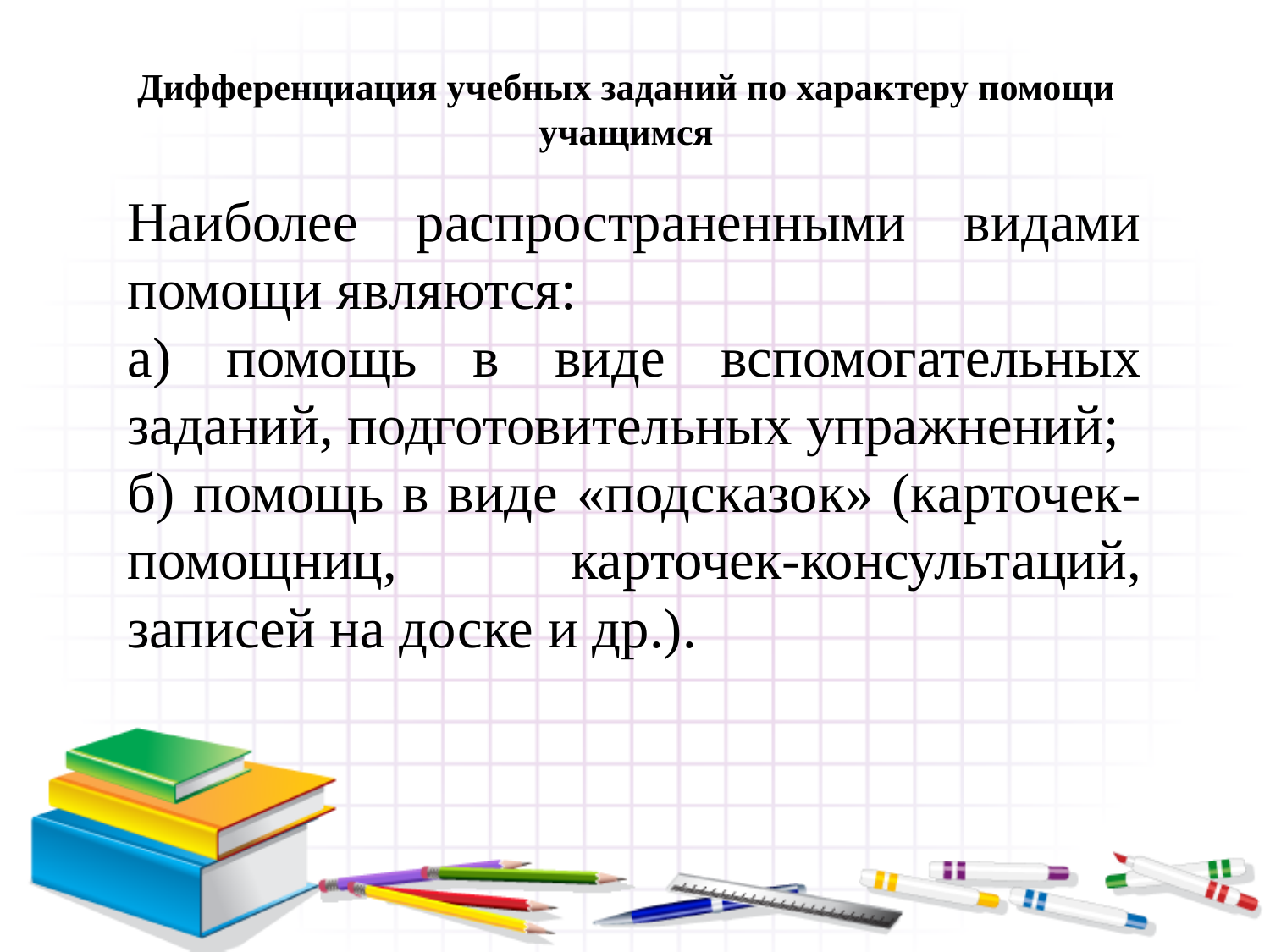

# Дифференциация учебных заданий по характеру помощи учащимся
Наиболее распространенными видами помощи являются:
а) помощь в виде вспомогательных заданий, подготовительных упражнений;
б) помощь в виде «подсказок» (карточек-помощниц, карточек-консультаций, записей на доске и др.).